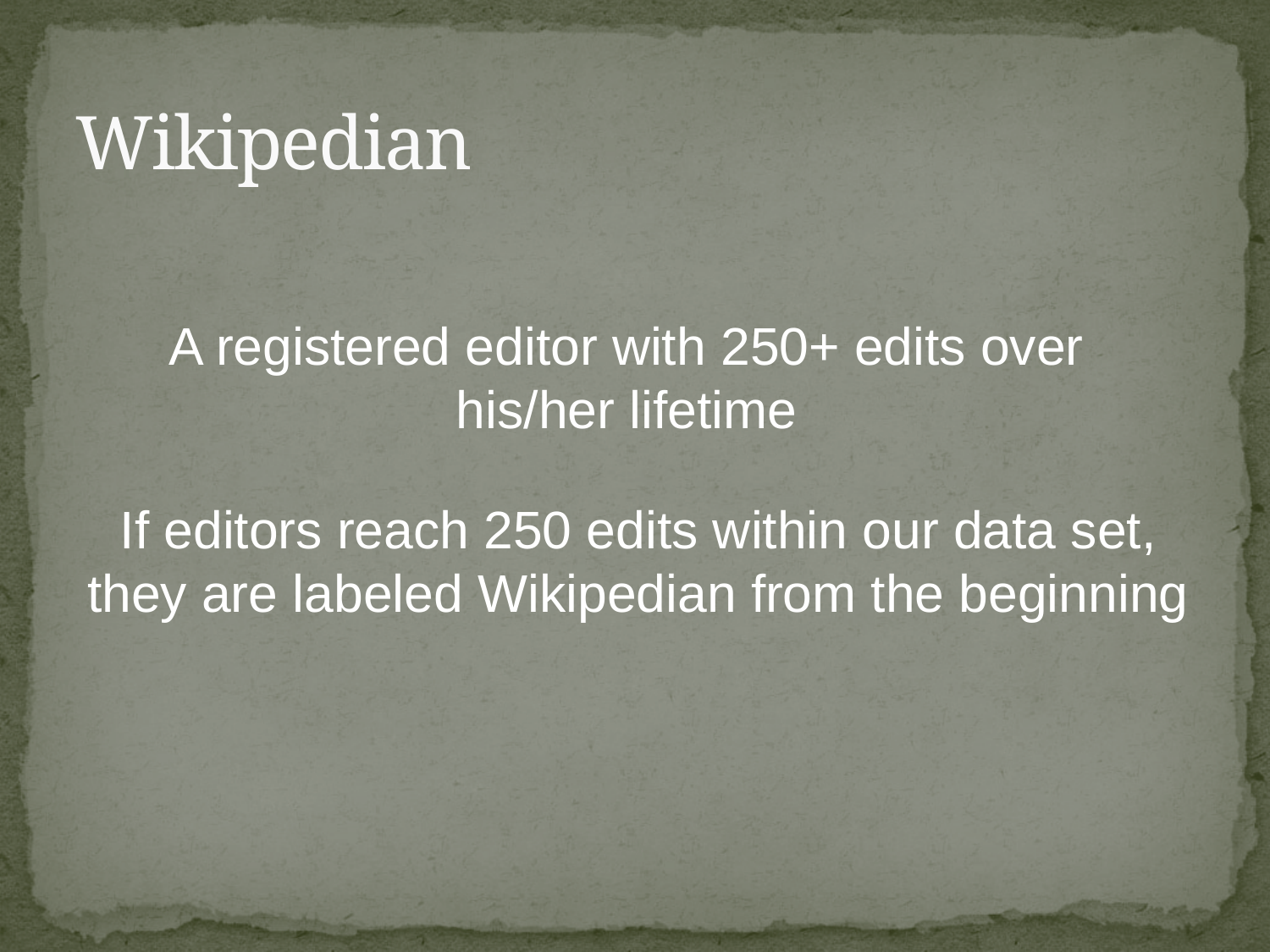

# Wikipedian
A registered editor with 250+ edits over his/her lifetime
If editors reach 250 edits within our data set, they are labeled Wikipedian from the beginning